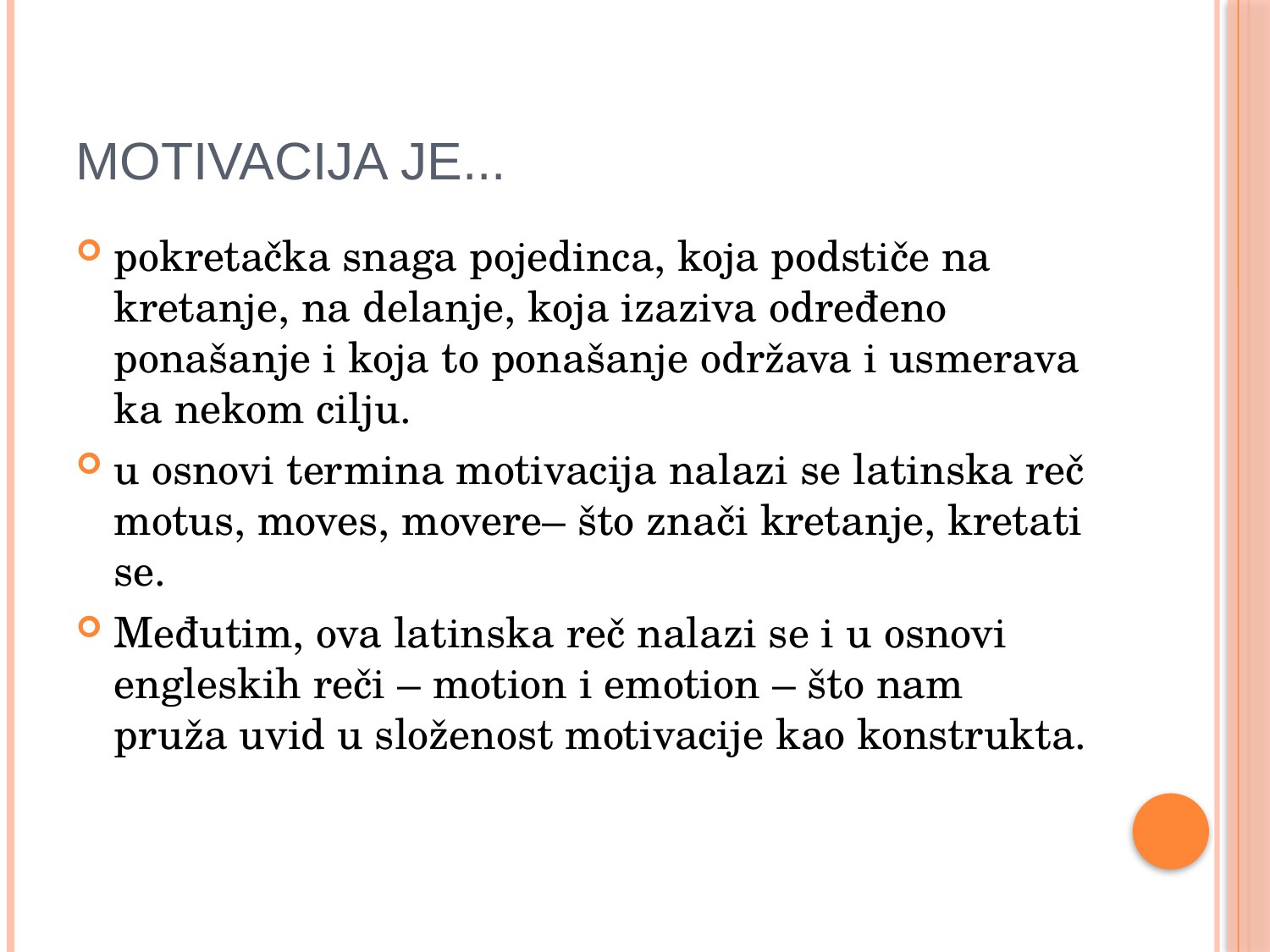

# MOTIVACIJA JE...
pokretačka snaga pojedinca, koja podstiče na kretanje, na delanje, koja izaziva određeno ponašanje i koja to ponašanje održava i usmerava ka nekom cilju.
u osnovi termina motivacija nalazi se latinska reč motus, moves, movere– što znači kretanje, kretati se.
Međutim, ova latinska reč nalazi se i u osnovi engleskih reči – motion i emotion – što nam pruža uvid u složenost motivacije kao konstrukta.